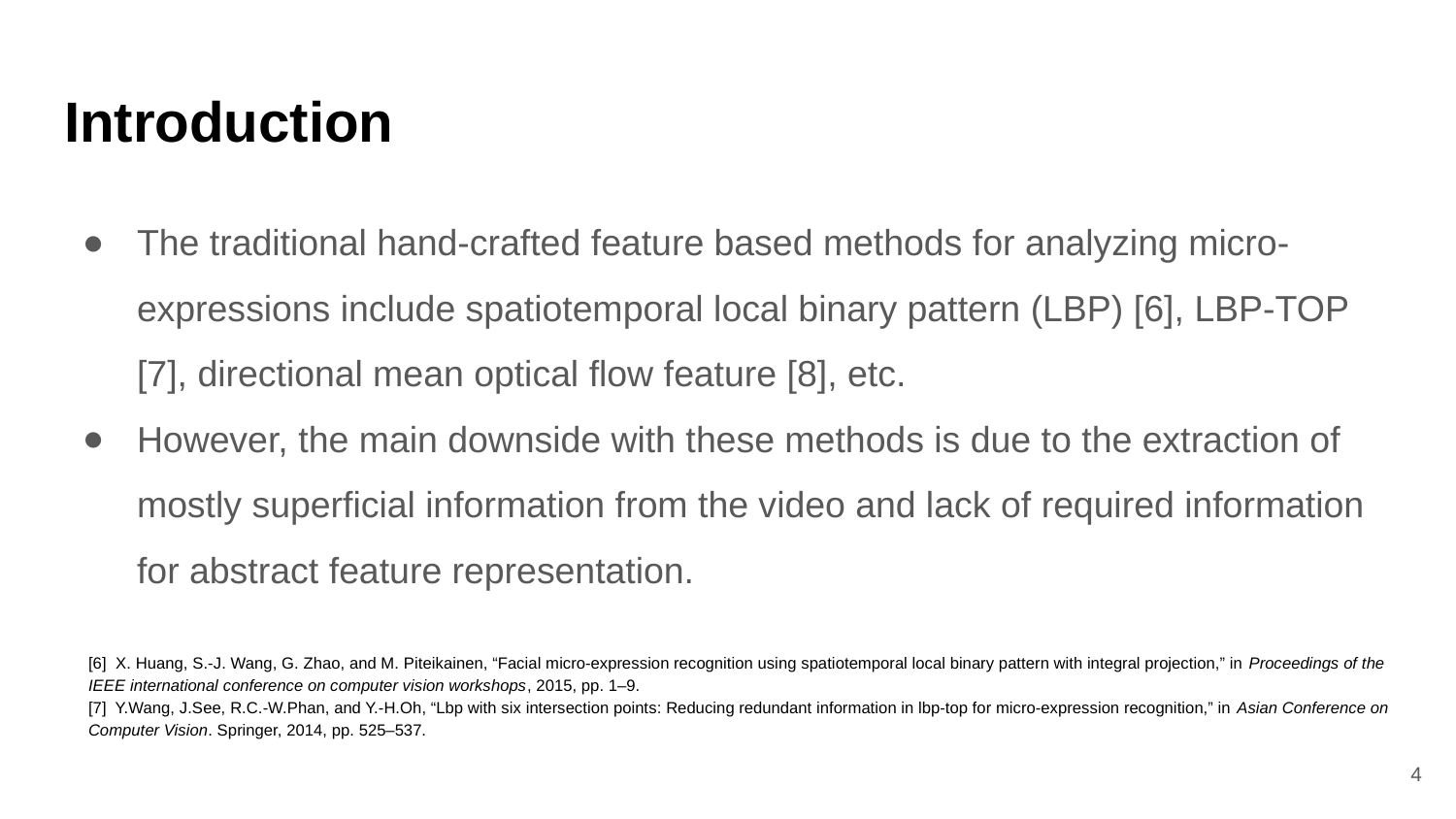

# Introduction
The traditional hand-crafted feature based methods for analyzing micro-expressions include spatiotemporal local binary pattern (LBP) [6], LBP-TOP [7], directional mean optical flow feature [8], etc.
However, the main downside with these methods is due to the extraction of mostly superficial information from the video and lack of required information for abstract feature representation.

[6]  X. Huang, S.-J. Wang, G. Zhao, and M. Piteikainen, “Facial micro-expression recognition using spatiotemporal local binary pattern with integral projection,” in Proceedings of the IEEE international conference on computer vision workshops, 2015, pp. 1–9.
[7]  Y.Wang, J.See, R.C.-W.Phan, and Y.-H.Oh, “Lbp with six intersection points: Reducing redundant information in lbp-top for micro-expression recognition,” in Asian Conference on Computer Vision. Springer, 2014, pp. 525–537.
4